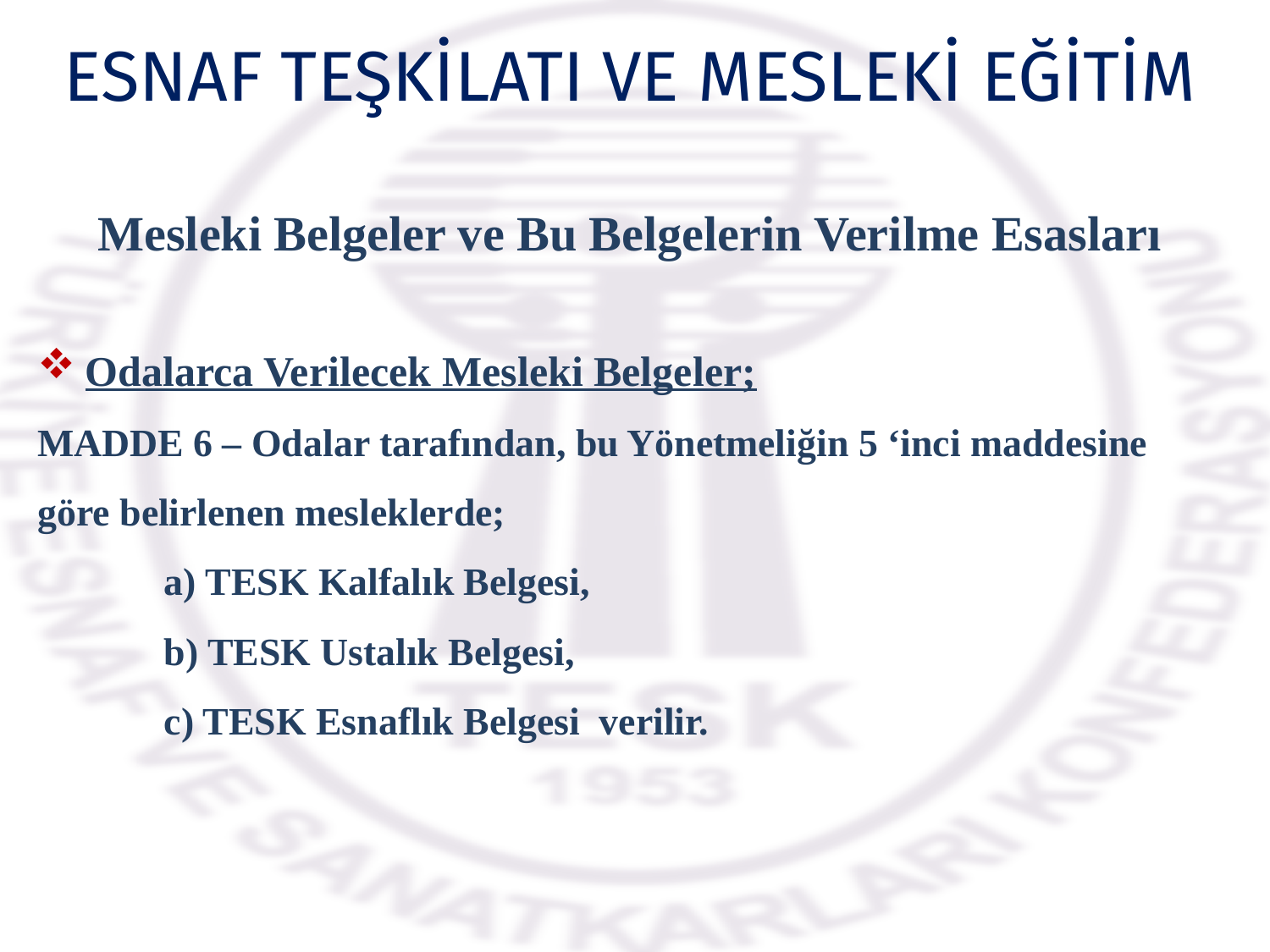

ESNAF TEŞKİLATI VE MESLEKİ EĞİTİM
Mesleki Belgeler ve Bu Belgelerin Verilme Esasları

Odalarca Verilecek Mesleki Belgeler;
MADDE 6 – Odalar tarafından, bu Yönetmeliğin 5 ‘inci maddesine göre belirlenen mesleklerde;
             a) TESK Kalfalık Belgesi,
             b) TESK Ustalık Belgesi,
             c) TESK Esnaflık Belgesi  verilir.